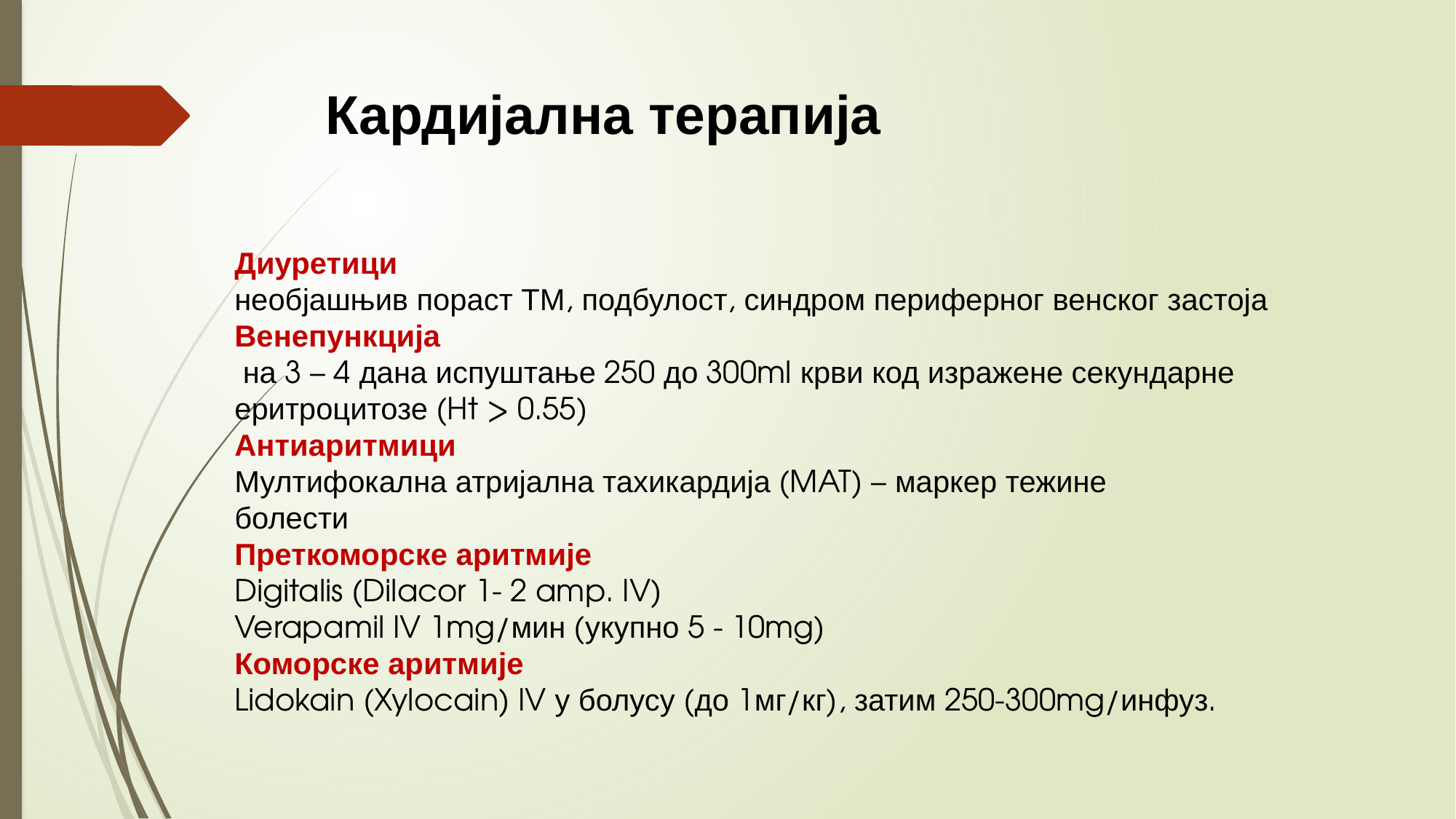

Кардијална терапија
Диуретици
необјашњив пораст ТМ, подбулост, синдром периферног венског застоја
Венепункција
 на 3 – 4 дана испуштање 250 до 300ml крви код изражене секундарне еритроцитозе (Ht > 0.55)
Антиаритмици
Мултифокална атријална тахикардија (MAT) – маркер тежине
болести
Преткоморске аритмије
Digitalis (Dilacor 1- 2 amp. IV)
Verapamil IV 1mg/мин (укупно 5 - 10mg)
Коморске аритмије
Lidokain (Xylocain) IV у болусу (до 1мг/кг), затим 250-300mg/инфуз.